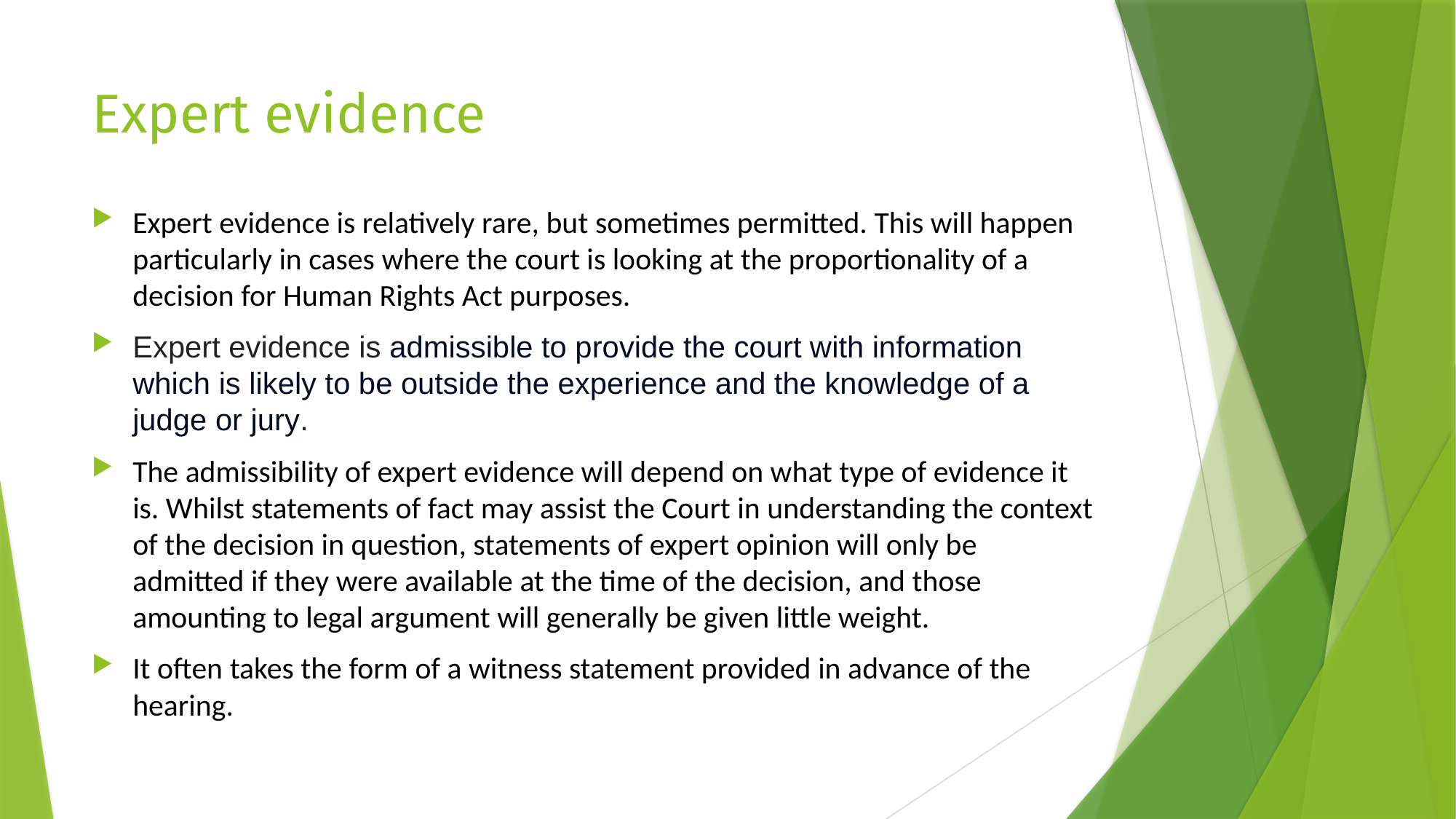

# Expert evidence
Expert evidence is relatively rare, but sometimes permitted. This will happen particularly in cases where the court is looking at the proportionality of a decision for Human Rights Act purposes.
Expert evidence is admissible to provide the court with information which is likely to be outside the experience and the knowledge of a judge or jury.
The admissibility of expert evidence will depend on what type of evidence it is. Whilst statements of fact may assist the Court in understanding the context of the decision in question, statements of expert opinion will only be admitted if they were available at the time of the decision, and those amounting to legal argument will generally be given little weight.
It often takes the form of a witness statement provided in advance of the hearing.